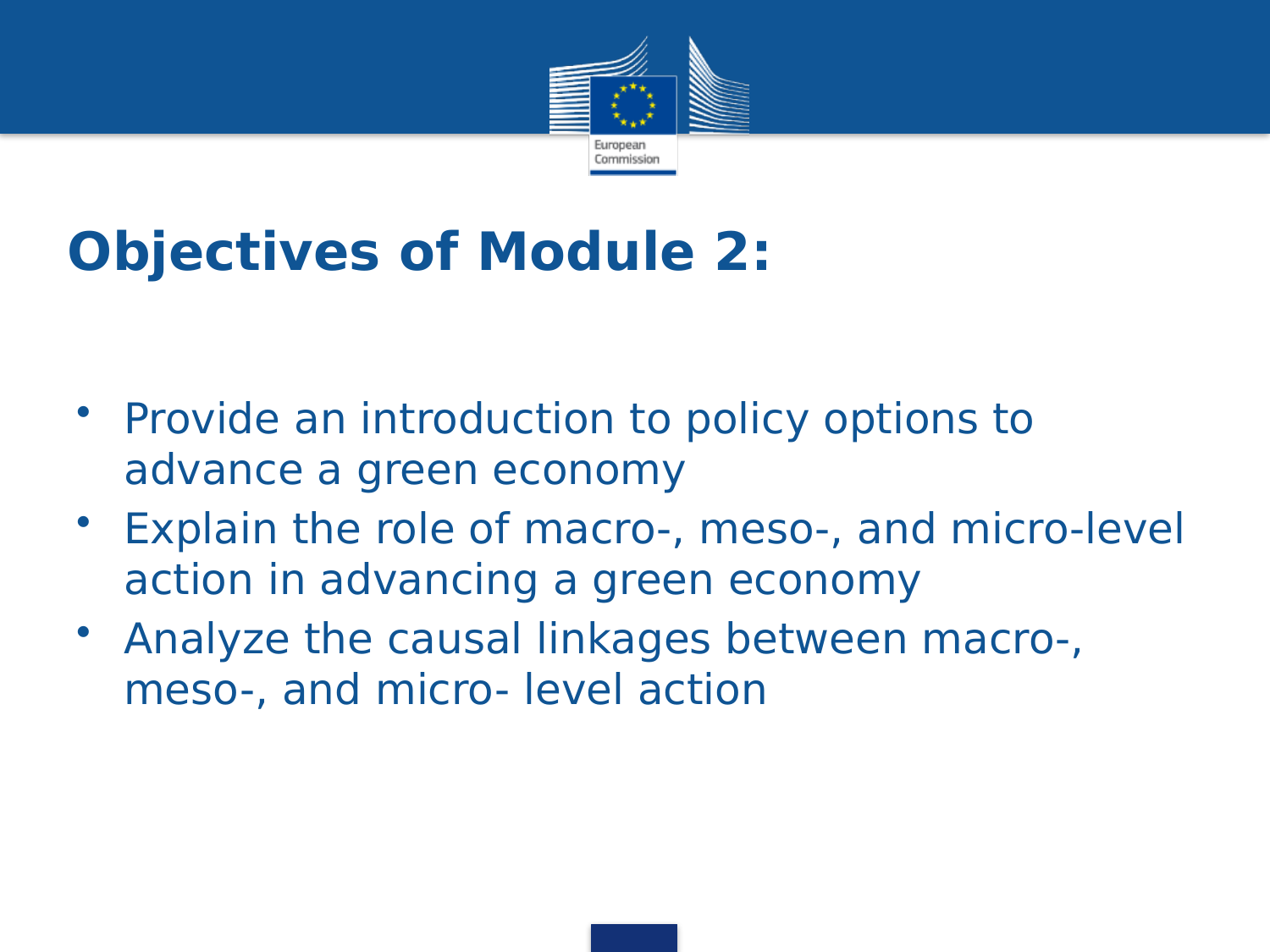

# Objectives of Module 2:

Provide an introduction to policy options to advance a green economy
Explain the role of macro-, meso-, and micro-level action in advancing a green economy
Analyze the causal linkages between macro-, meso-, and micro- level action